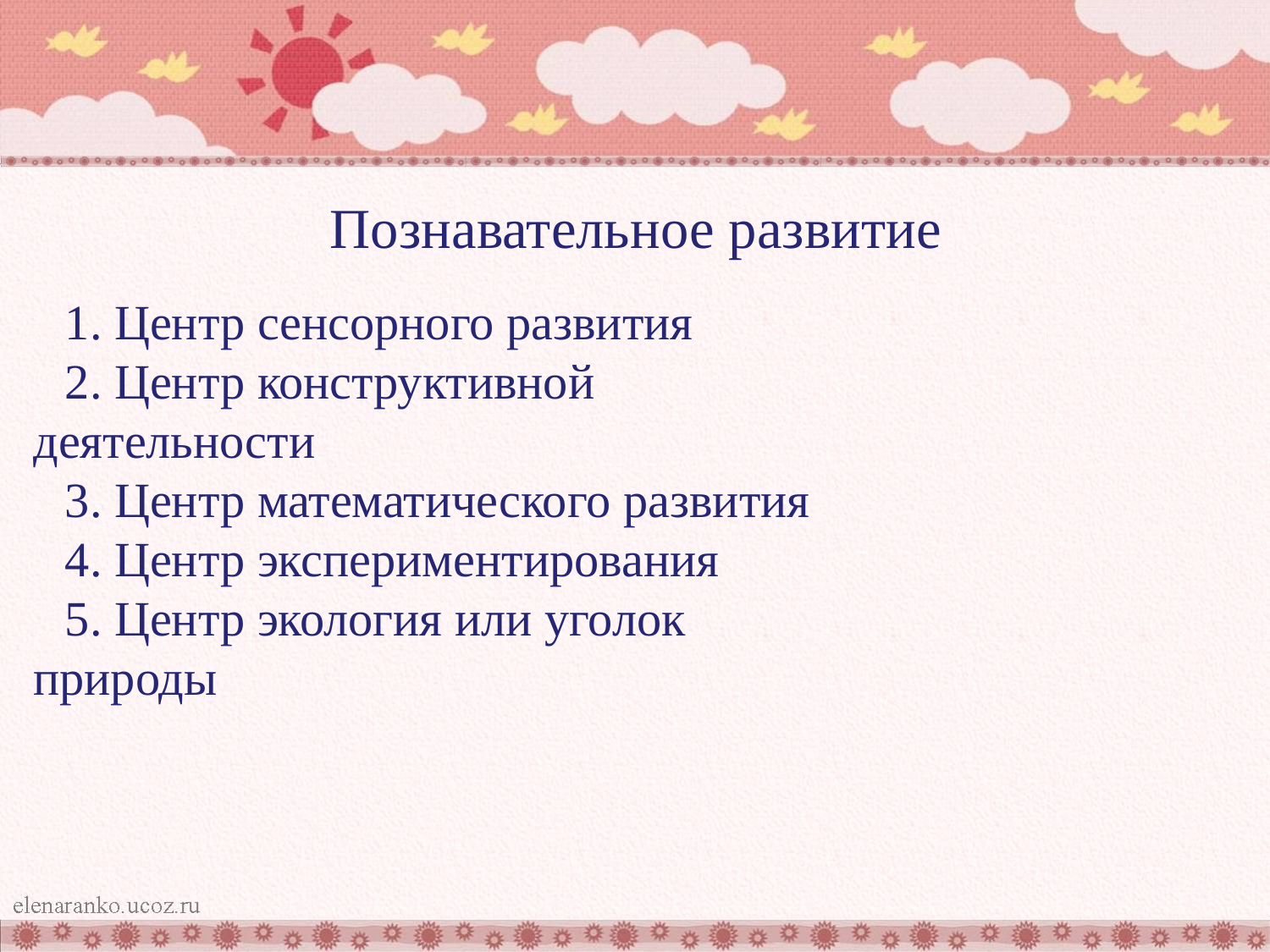

Познавательное развитие
1. Центр сенсорного развития
2. Центр конструктивной деятельности
3. Центр математического развития
4. Центр экспериментирования
5. Центр экология или уголок природы